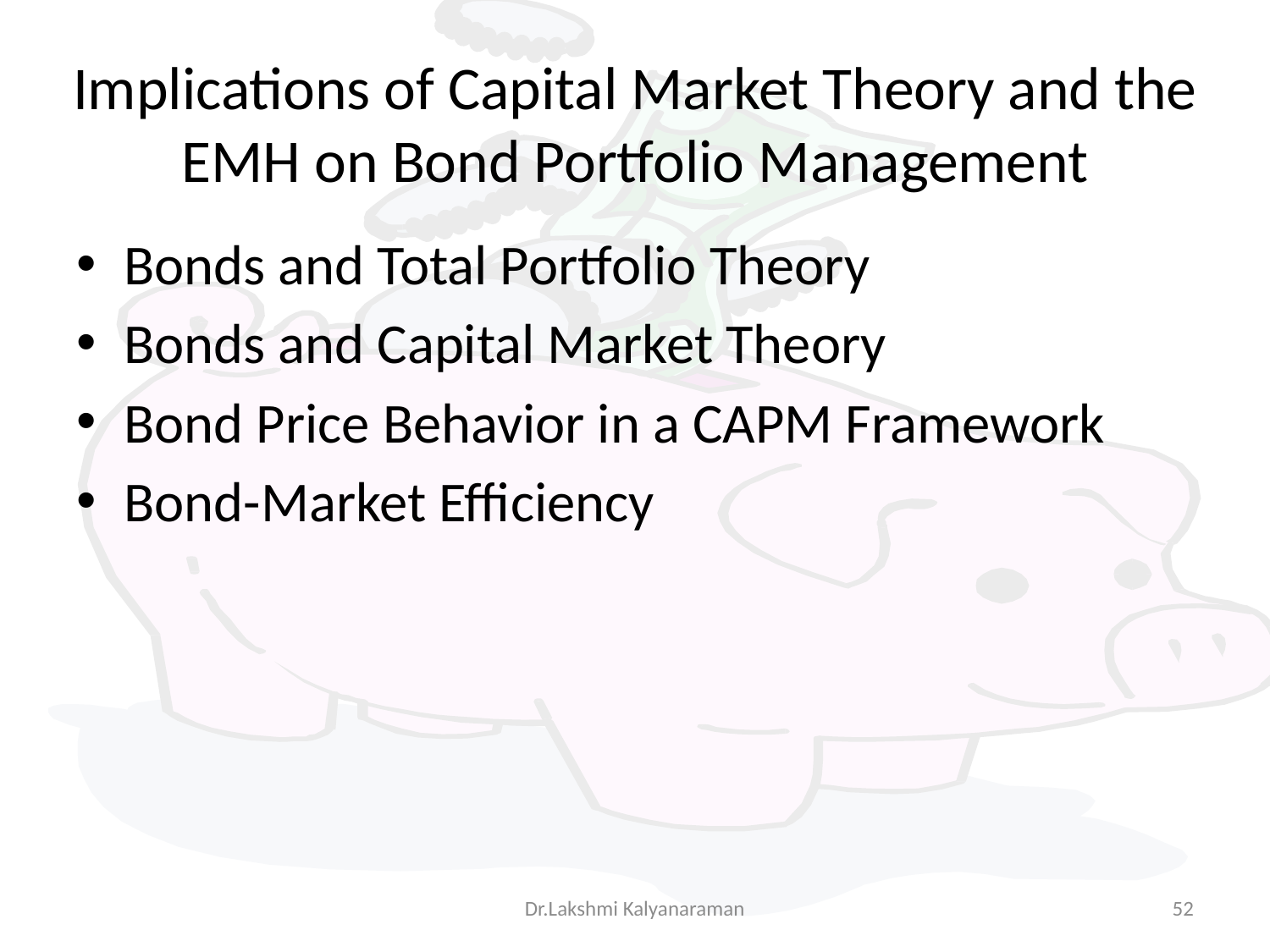

# Implications of Capital Market Theory and the EMH on Bond Portfolio Management
Bonds and Total Portfolio Theory
Bonds and Capital Market Theory
Bond Price Behavior in a CAPM Framework
Bond-Market Efficiency
Dr.Lakshmi Kalyanaraman
52